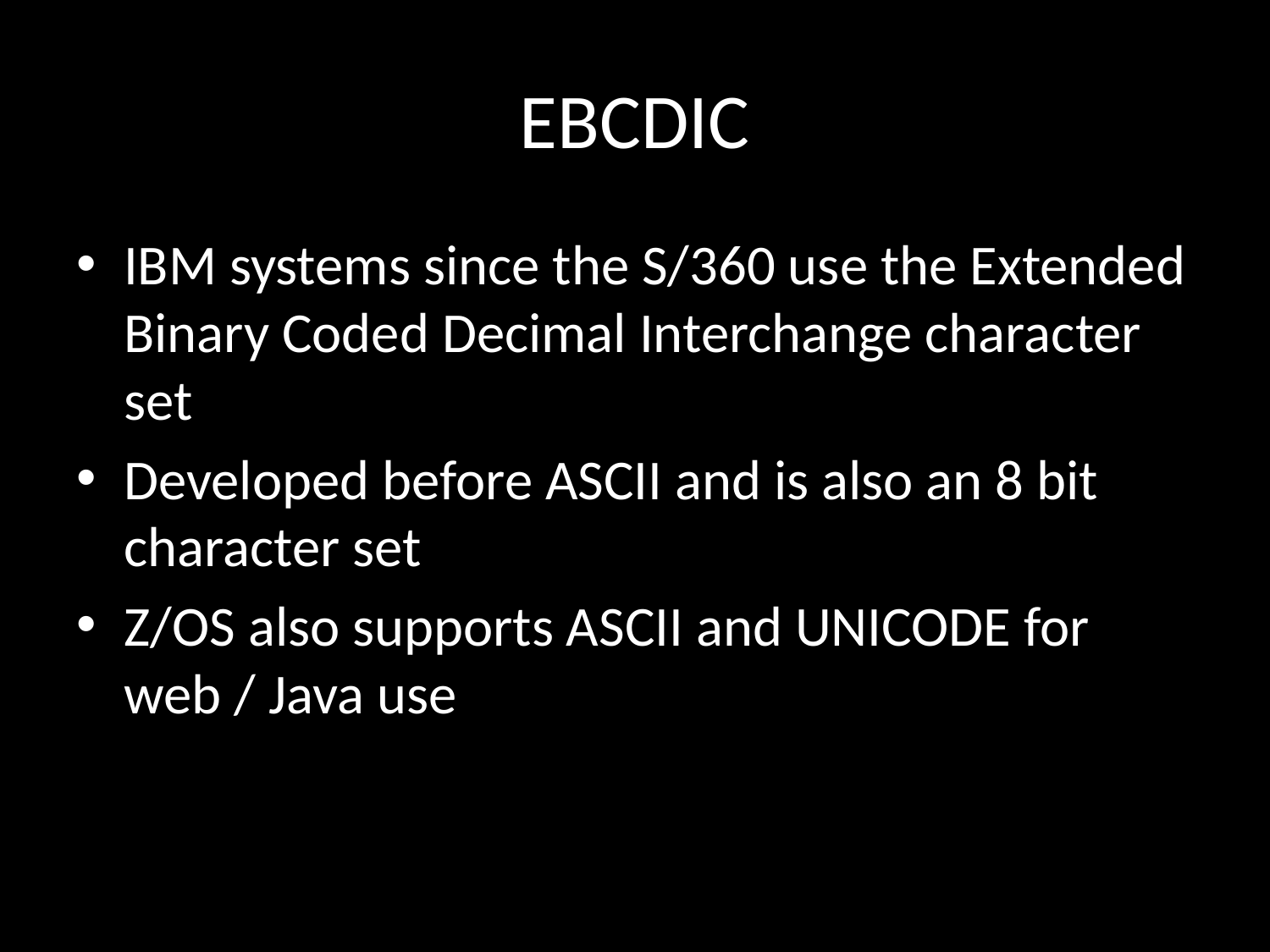

# EBCDIC
IBM systems since the S/360 use the Extended Binary Coded Decimal Interchange character set
Developed before ASCII and is also an 8 bit character set
Z/OS also supports ASCII and UNICODE for web / Java use